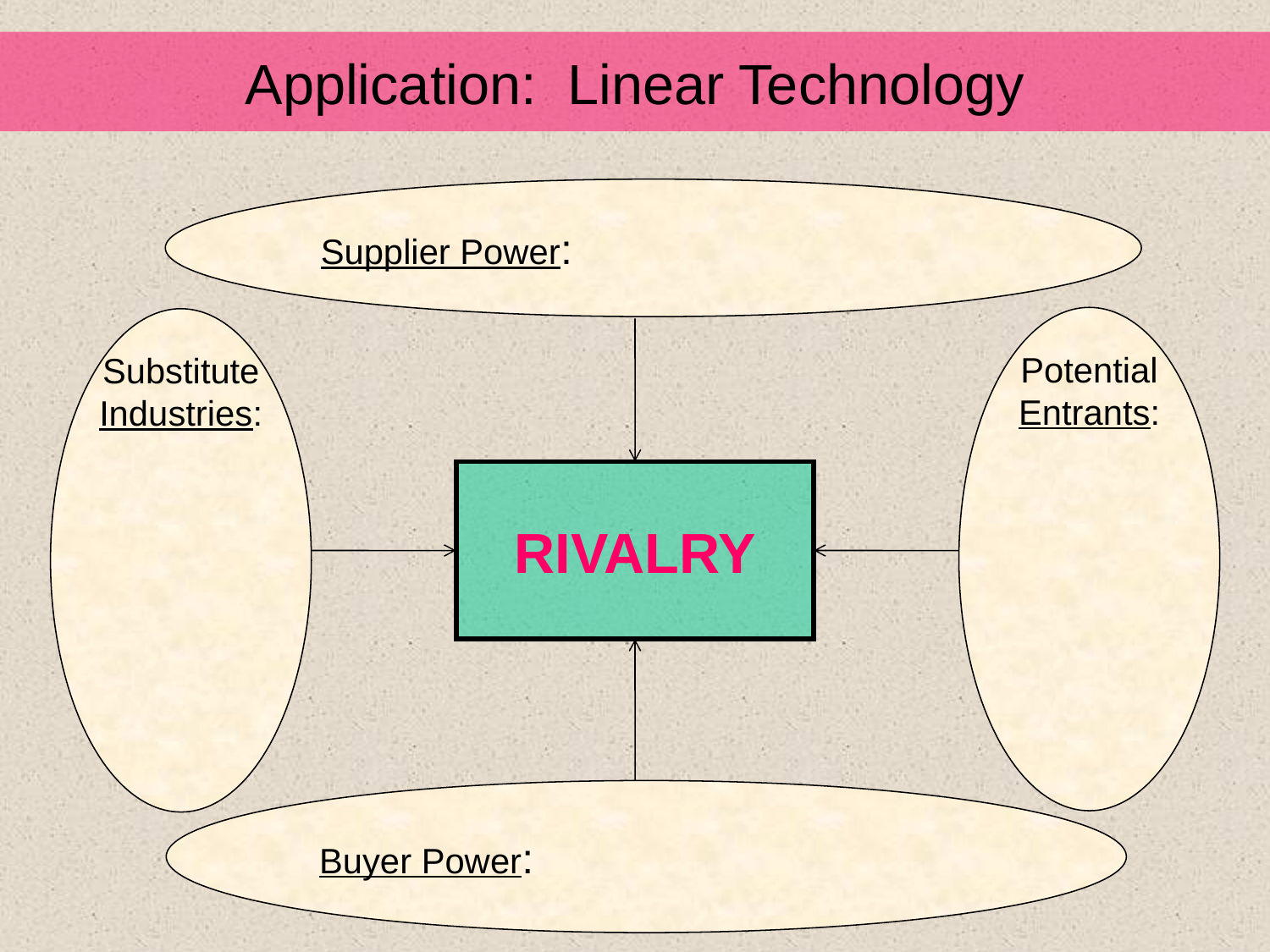

Application:  Linear Technology
Supplier Power:
Potential
Entrants:

Substitute
Industries:

RIVALRY

Buyer Power: